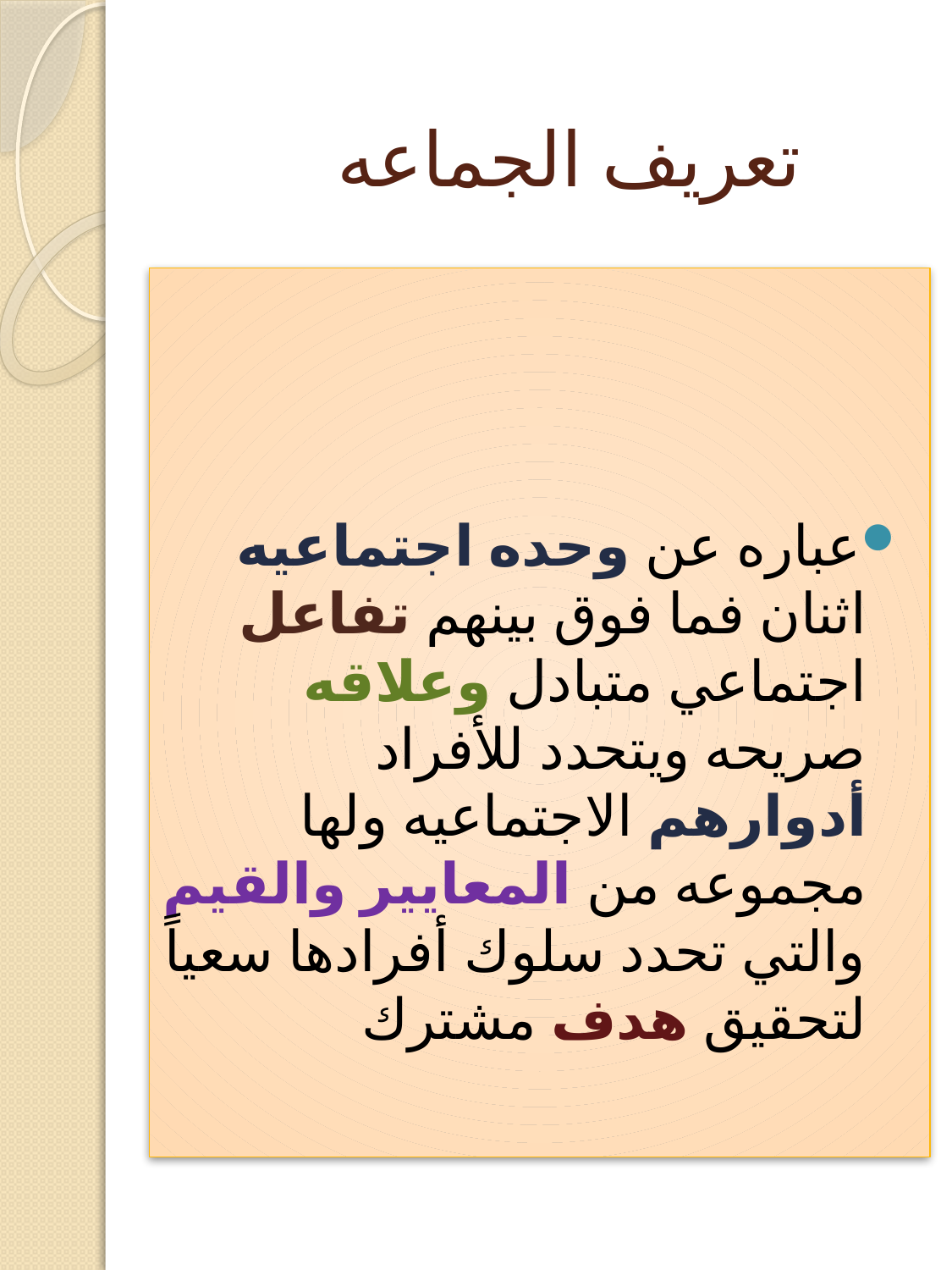

# تعريف الجماعه

عباره عن وحده اجتماعيه اثنان فما فوق بينهم تفاعل اجتماعي متبادل وعلاقه صريحه ويتحدد للأفراد أدوارهم الاجتماعيه ولها مجموعه من المعايير والقيم والتي تحدد سلوك أفرادها سعياً لتحقيق هدف مشترك